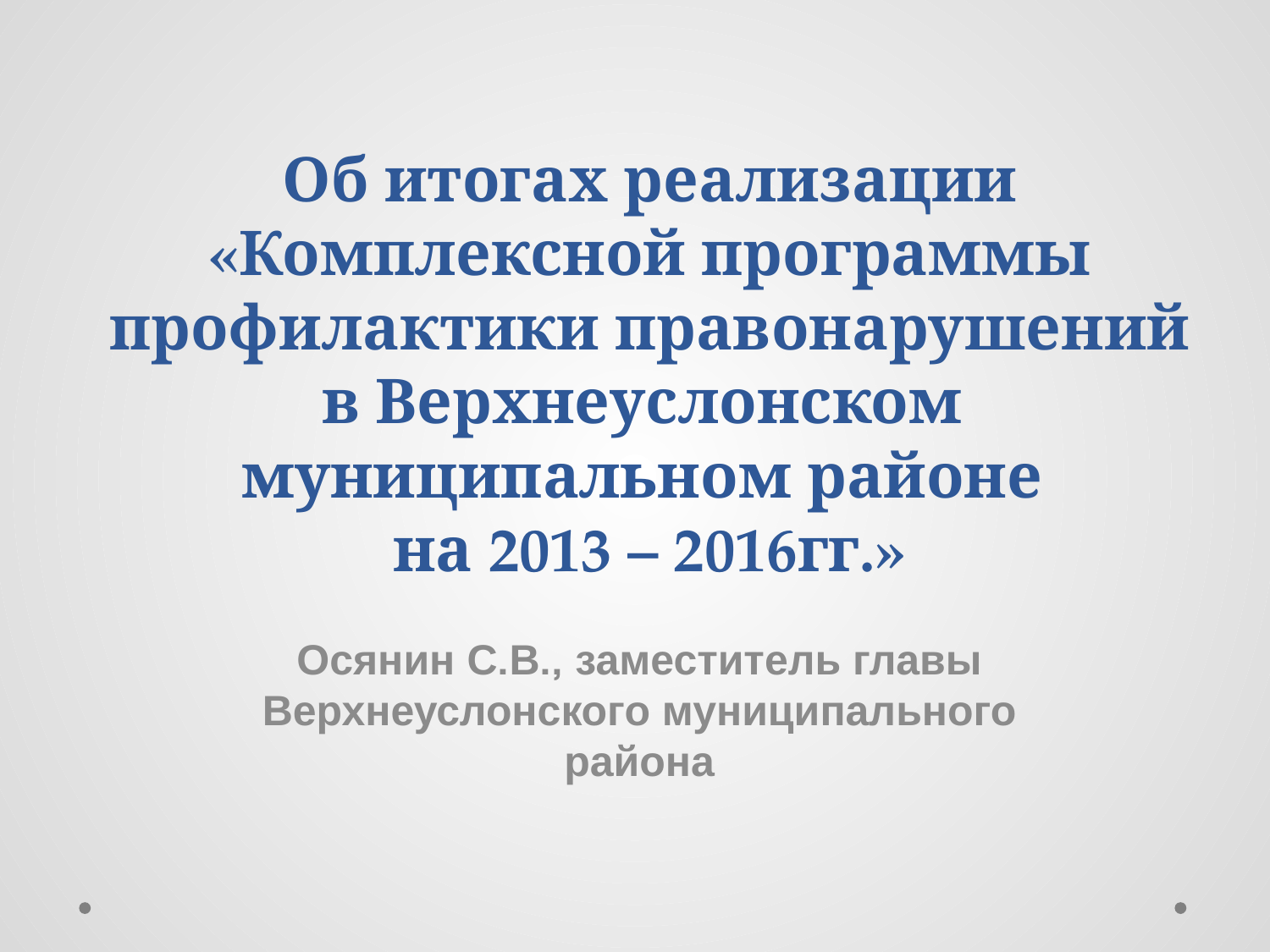

# Об итогах реализации «Комплексной программы профилактики правонарушений в Верхнеуслонском муниципальном районе на 2013 – 2016гг.»
Осянин С.В., заместитель главы Верхнеуслонского муниципального района